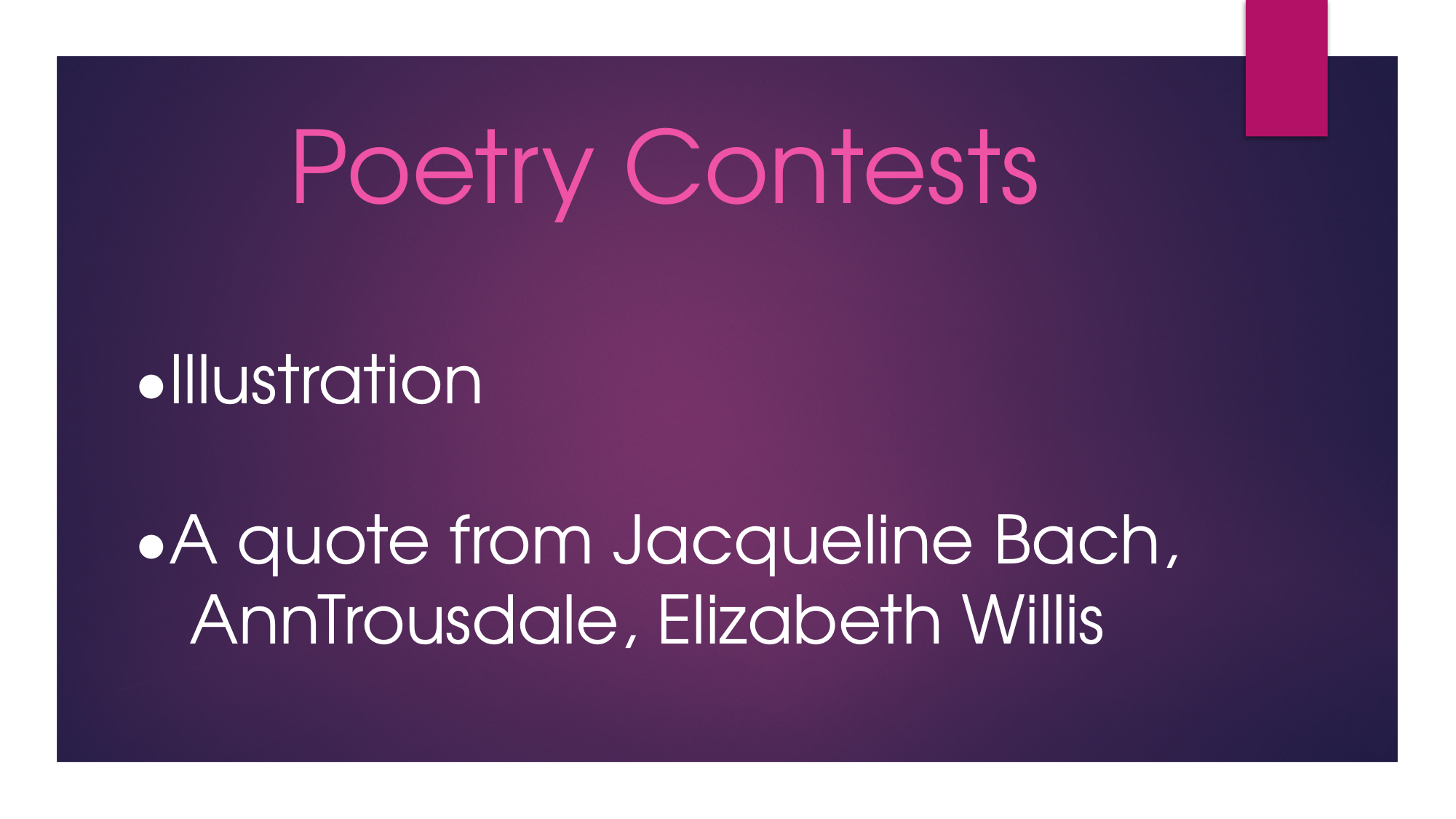

# Poetry Contests
•Illustration

•A quote from Jacqueline Bach,
   AnnTrousdale, Elizabeth Willis